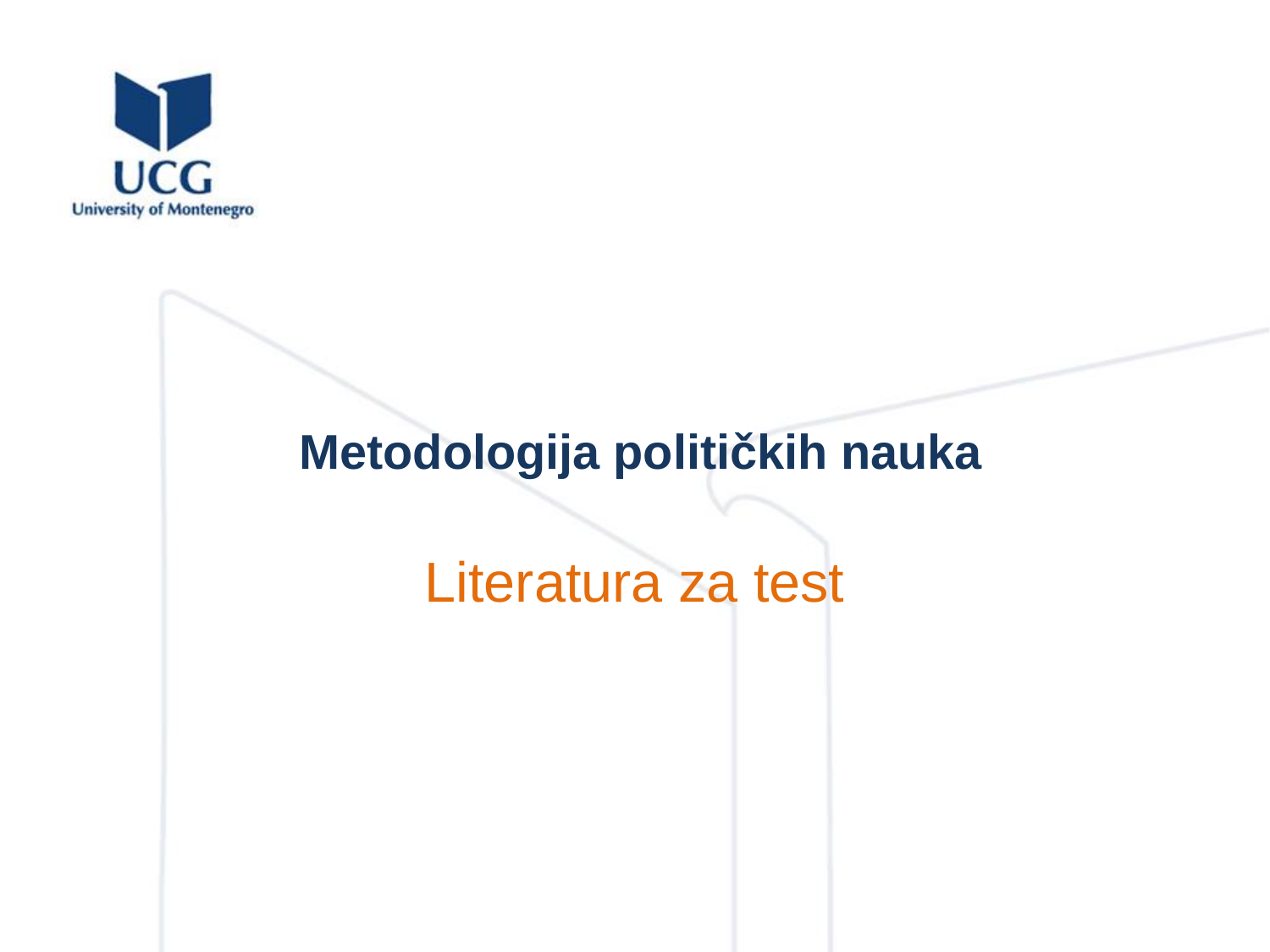

# Metodologija političkih nauka
Literatura za test